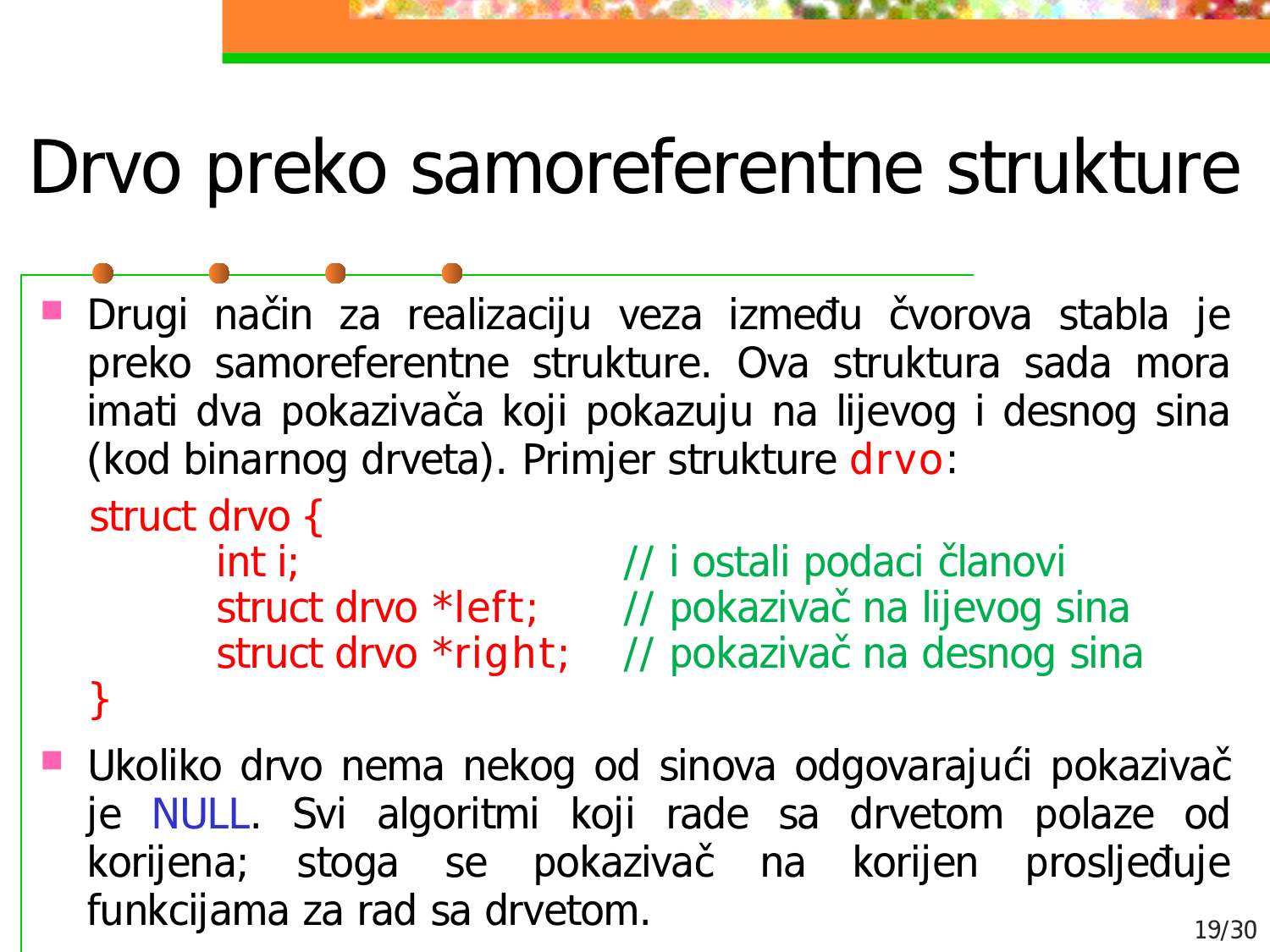

# Drvo preko samoreferentne strukture
Drugi način za realizaciju veza između čvorova stabla je preko samoreferentne strukture. Ova struktura sada mora imati dva pokazivača koji pokazuju na lijevog i desnog sina (kod binarnog drveta). Primjer strukture drvo:
struct drvo {
	int i; 			  // i ostali podaci članovi
	struct drvo *left;	  // pokazivač na lijevog sina
	struct drvo *right; 	  // pokazivač na desnog sina
}
Ukoliko drvo nema nekog od sinova odgovarajući pokazivač je NULL. Svi algoritmi koji rade sa drvetom polaze od korijena; stoga se pokazivač na korijen prosljeđuje funkcijama za rad sa drvetom.
19/30